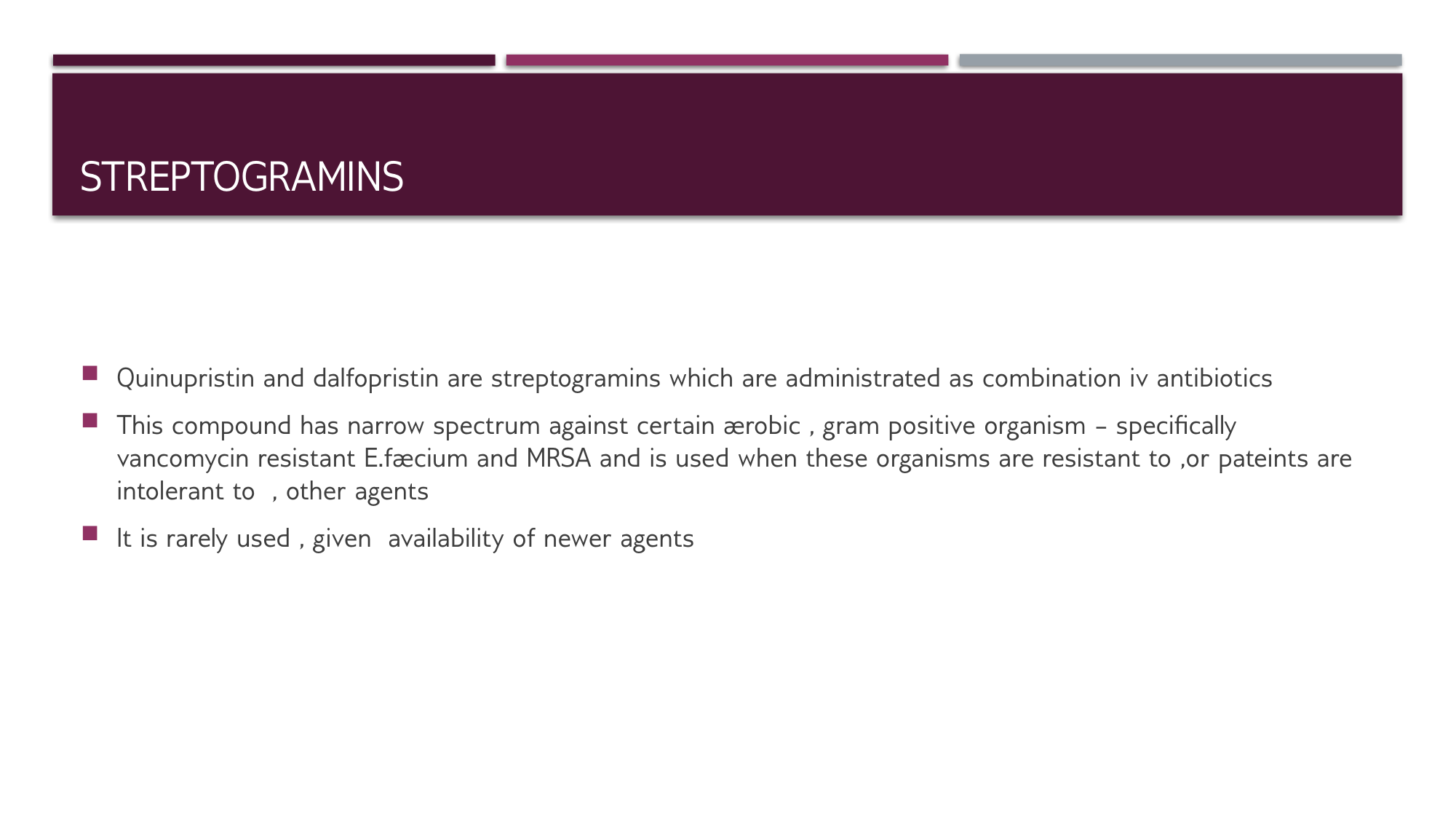

# streptogramins
Quinupristin and dalfopristin are streptogramins which are administrated as combination iv antibiotics
This compound has narrow spectrum against certain aerobic , gram positive organism – specifically vancomycin resistant E.faecium and MRSA and is used when these organisms are resistant to ,or pateints are intolerant to  , other agents
It is rarely used , given  availability of newer agents